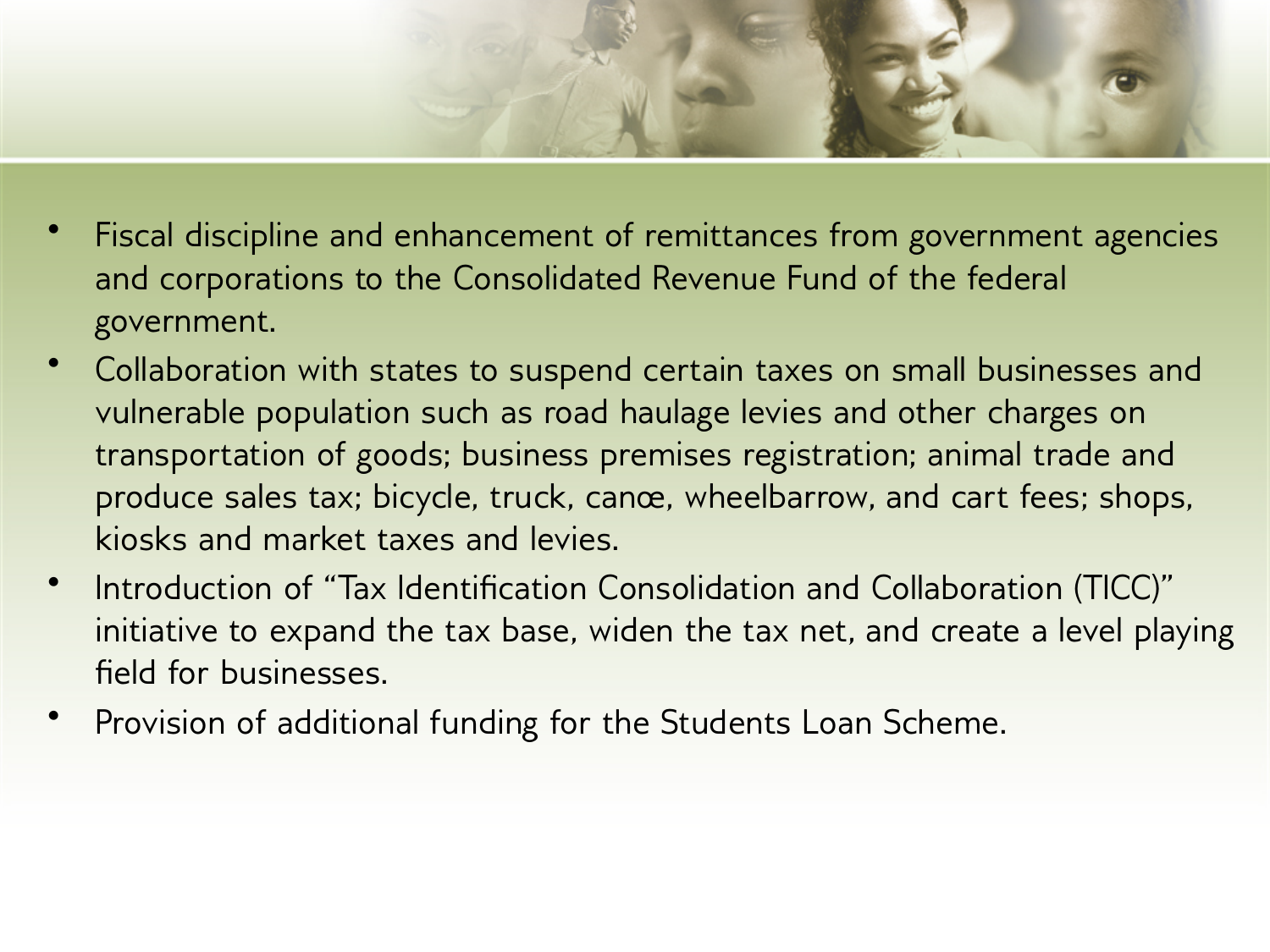

Fiscal discipline and enhancement of remittances from government agencies and corporations to the Consolidated Revenue Fund of the federal government.
Collaboration with states to suspend certain taxes on small businesses and vulnerable population such as road haulage levies and other charges on transportation of goods; business premises registration; animal trade and produce sales tax; bicycle, truck, canoe, wheelbarrow, and cart fees; shops, kiosks and market taxes and levies.
Introduction of “Tax Identification Consolidation and Collaboration (TICC)” initiative to expand the tax base, widen the tax net, and create a level playing field for businesses.
Provision of additional funding for the Students Loan Scheme.